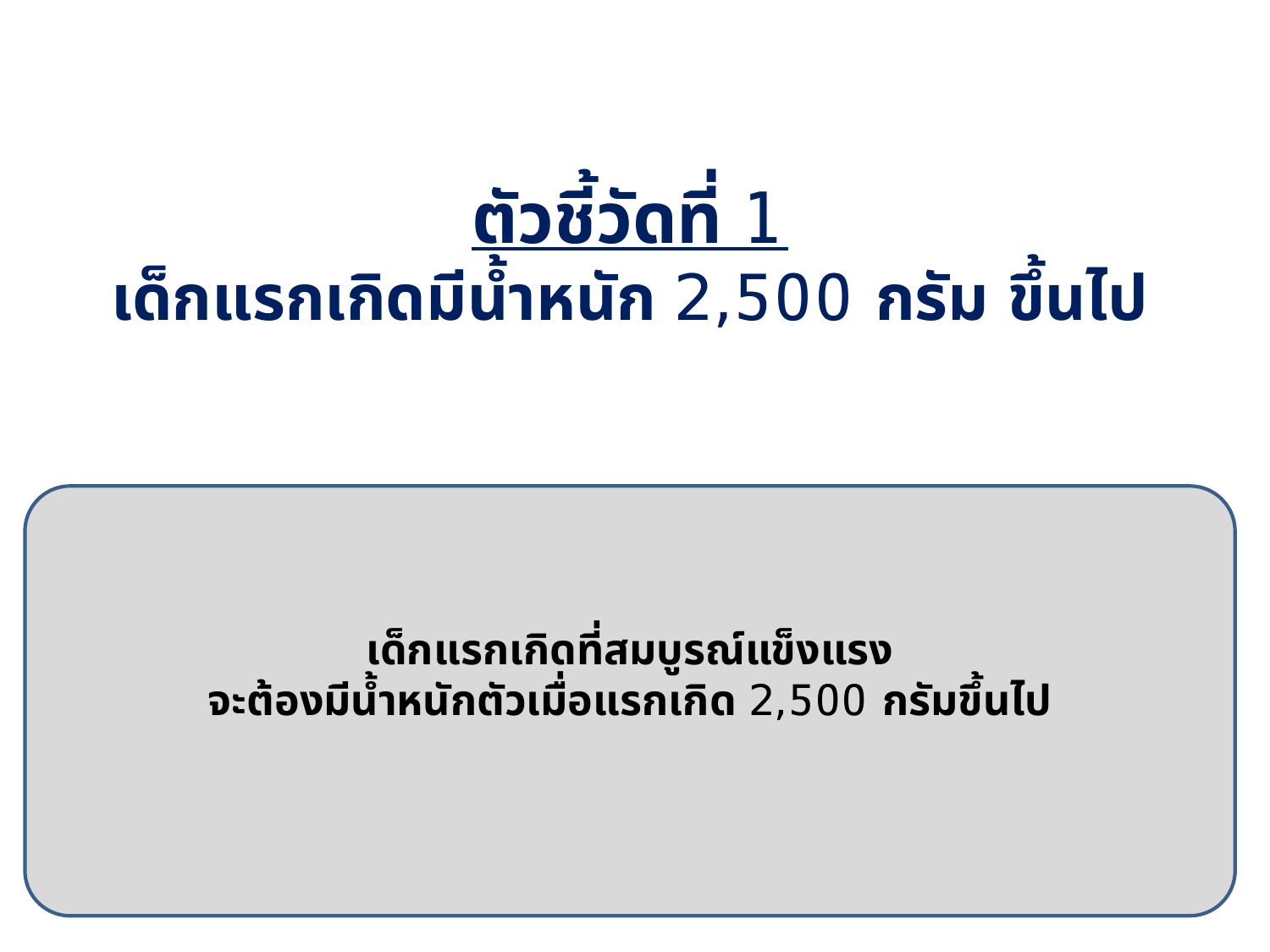

ตัวชี้วัดที่ 1
เด็กแรกเกิดมีน้ำหนัก 2,500 กรัม ขึ้นไป

เด็กแรกเกิดที่สมบูรณ์แข็งแรง
จะต้องมีน้ำหนักตัวเมื่อแรกเกิด 2,500 กรัมขึ้นไป